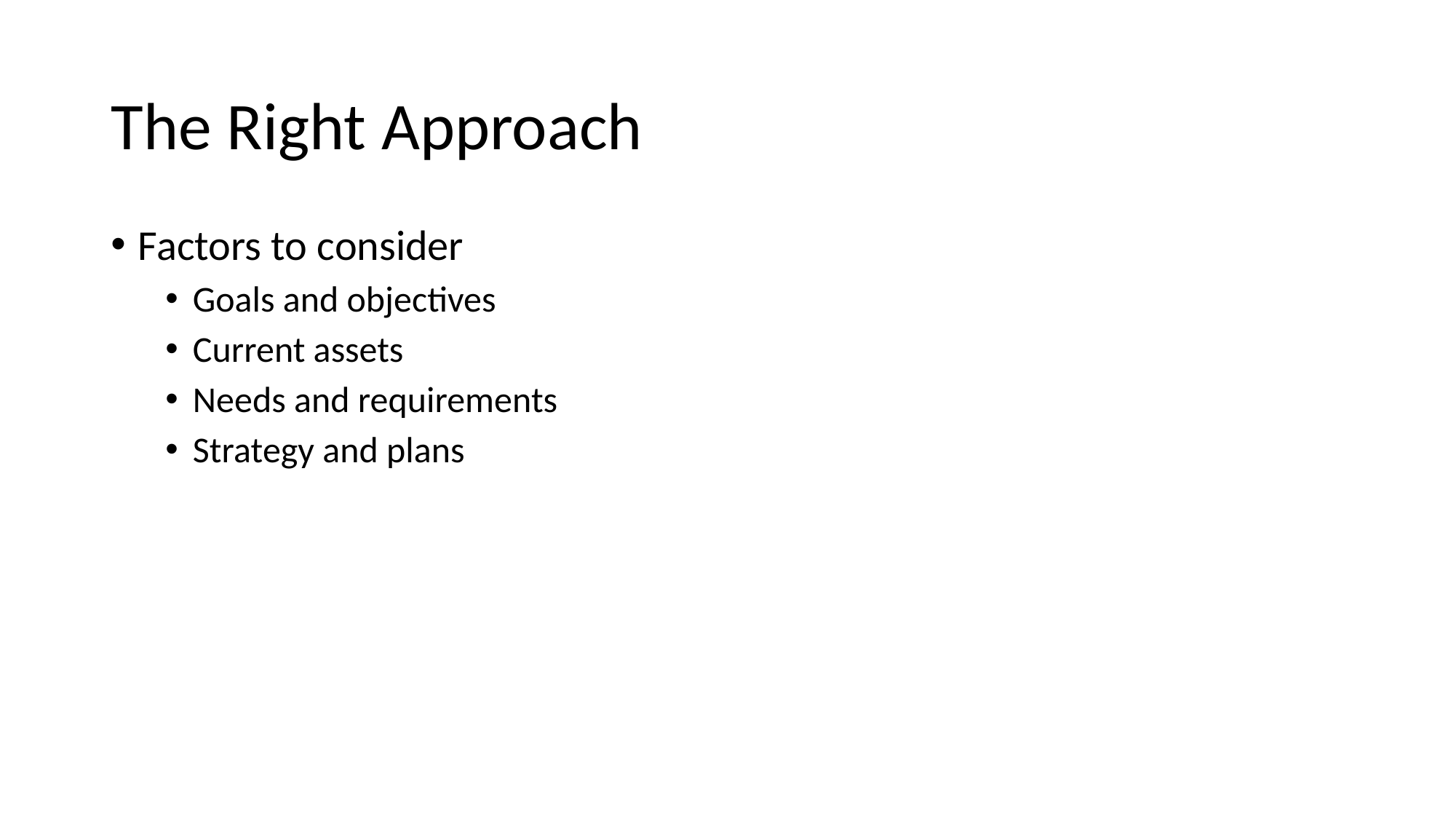

# The Right Approach
Factors to consider
Goals and objectives
Current assets
Needs and requirements
Strategy and plans